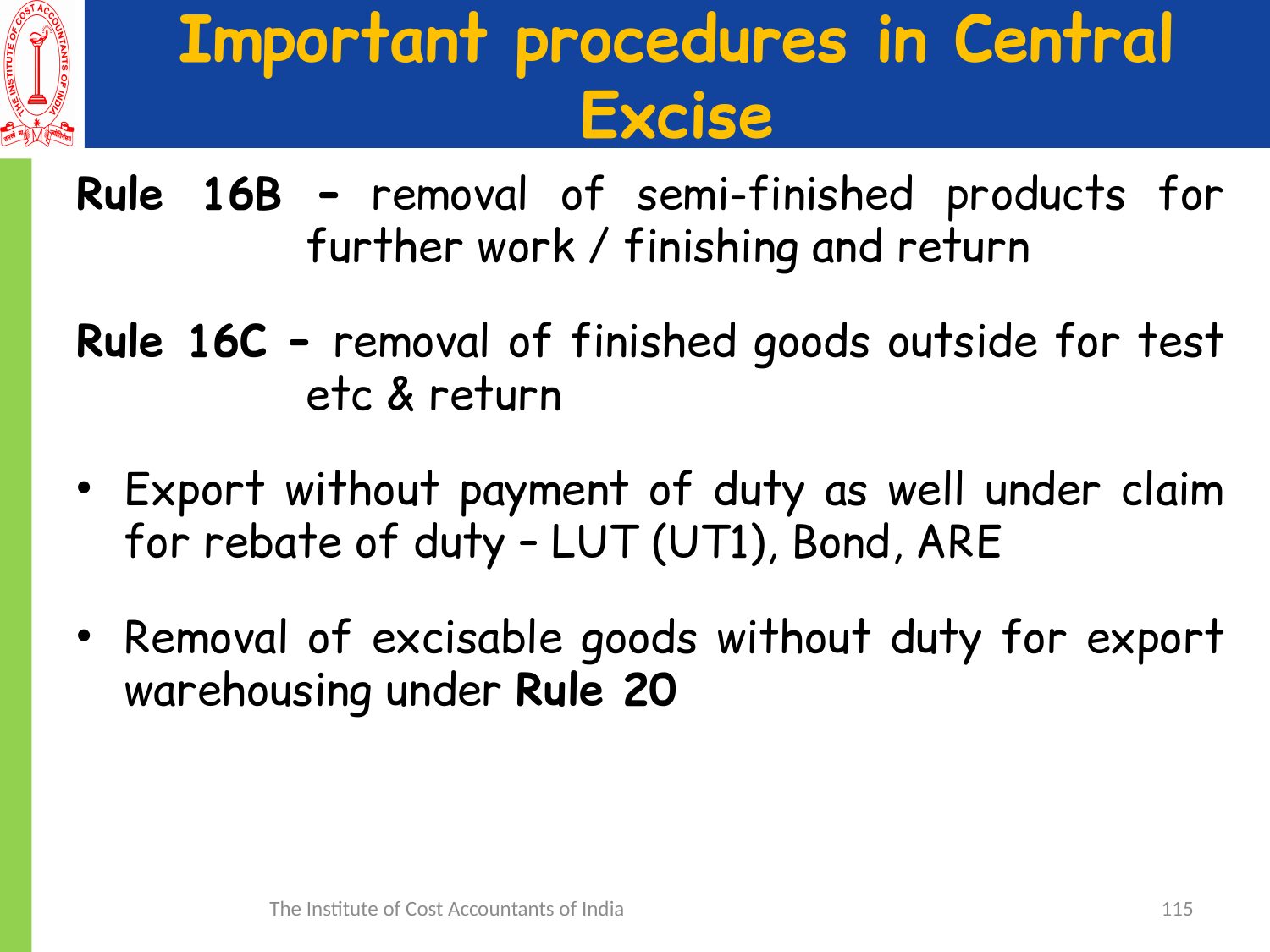

# Important procedures in Central Excise
Rule 16B – removal of semi-finished products for further work / finishing and return
Rule 16C – removal of finished goods outside for test etc & return
Export without payment of duty as well under claim for rebate of duty – LUT (UT1), Bond, ARE
Removal of excisable goods without duty for export warehousing under Rule 20

The Institute of Cost Accountants of India
115